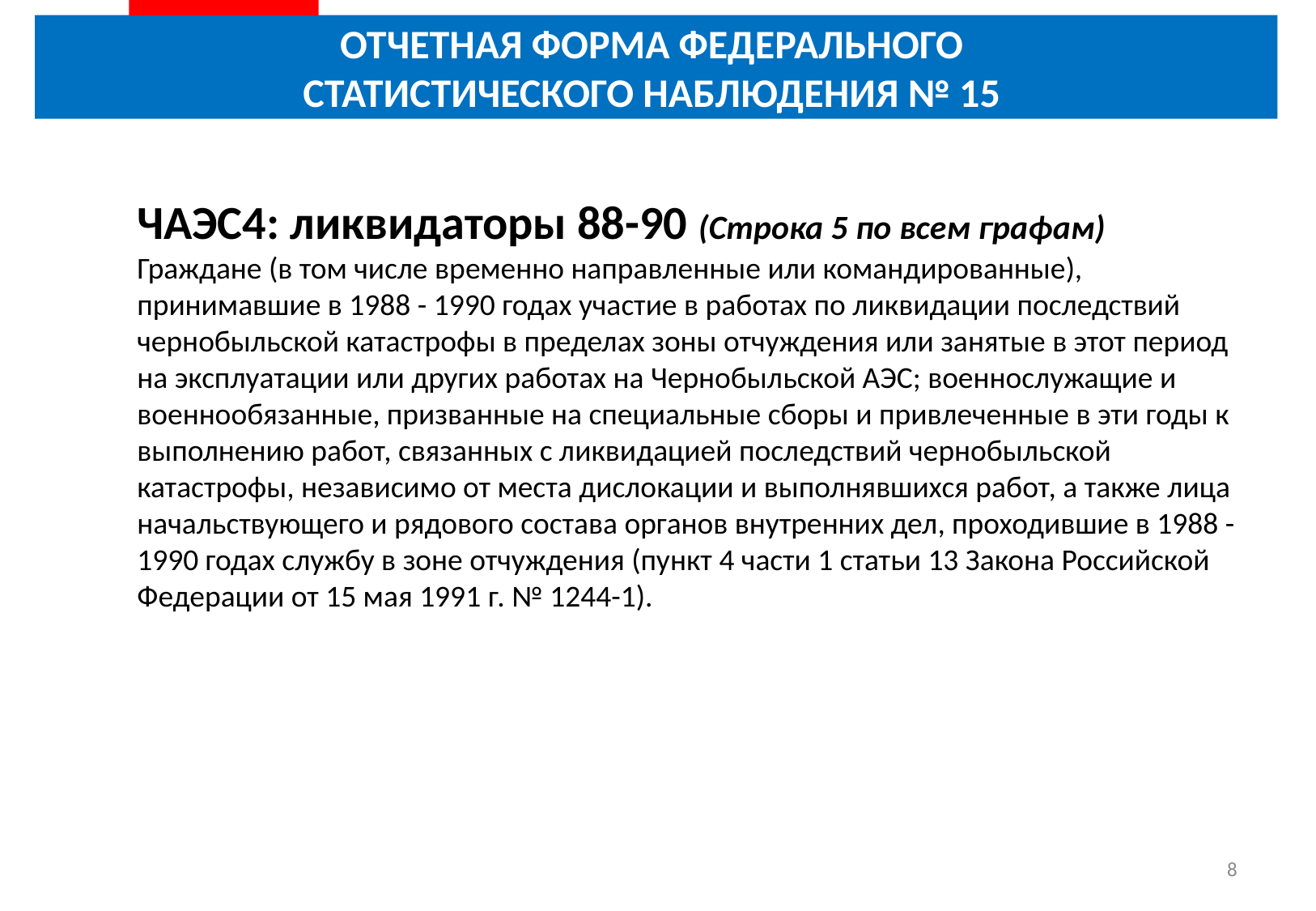

# ОТЧЕТНАЯ ФОРМА ФЕДЕРАЛЬНОГО СТАТИСТИЧЕСКОГО НАБЛЮДЕНИЯ № 15
ЧАЭС4: ликвидаторы 88-90 (Строка 5 по всем графам)
Граждане (в том числе временно направленные или командированные), принимавшие в 1988 - 1990 годах участие в работах по ликвидации последствий чернобыльской катастрофы в пределах зоны отчуждения или занятые в этот период на эксплуатации или других работах на Чернобыльской АЭС; военнослужащие и военнообязанные, призванные на специальные сборы и привлеченные в эти годы к выполнению работ, связанных с ликвидацией последствий чернобыльской катастрофы, независимо от места дислокации и выполнявшихся работ, а также лица начальствующего и рядового состава органов внутренних дел, проходившие в 1988 - 1990 годах службу в зоне отчуждения (пункт 4 части 1 статьи 13 Закона Российской Федерации от 15 мая 1991 г. № 1244-1).
8